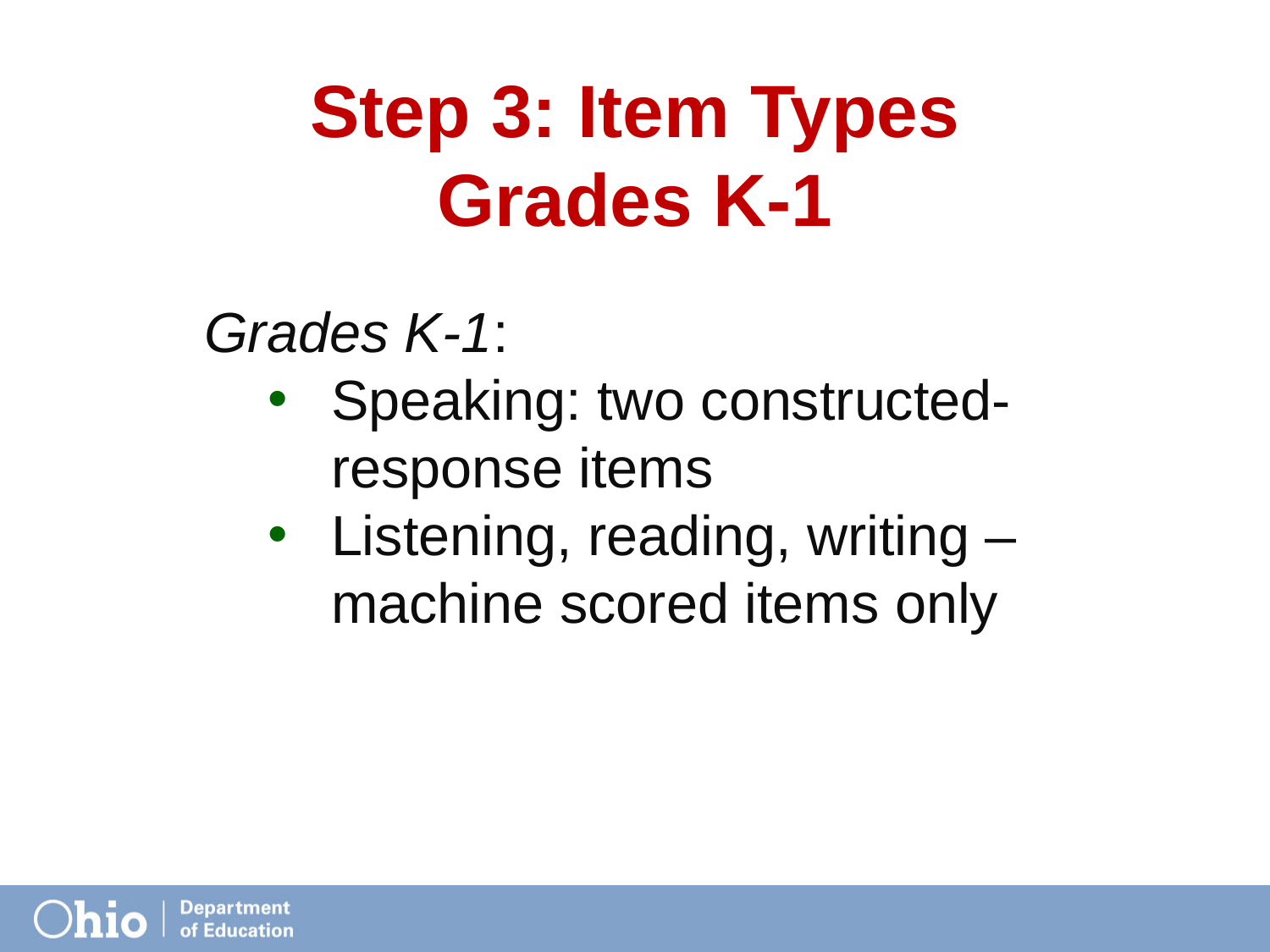

# Step 3: Item Types Grades K-1
Grades K-1:
Speaking: two constructed-response items
Listening, reading, writing – machine scored items only